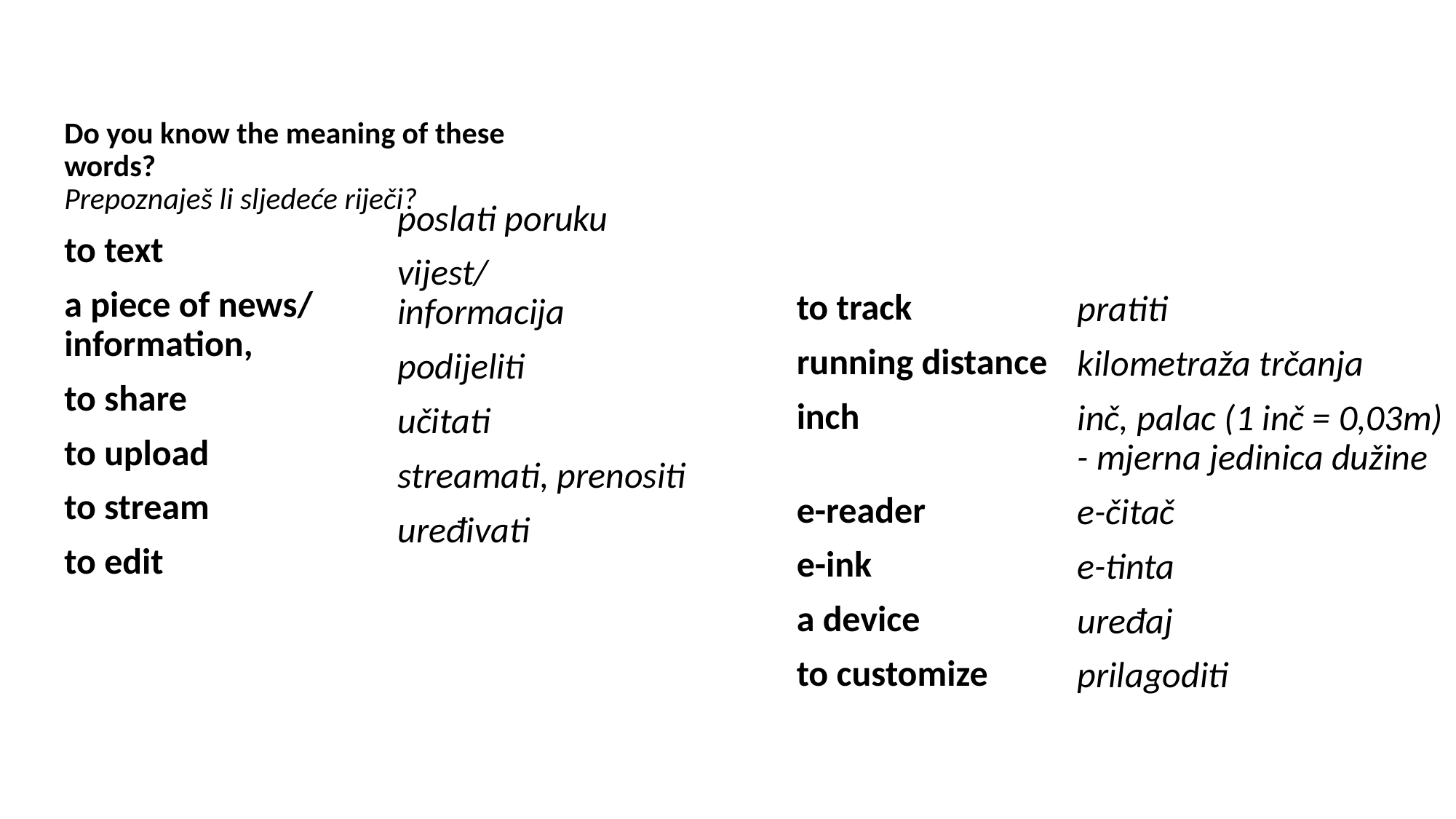

Do you know the meaning of these words?
Prepoznaješ li sljedeće riječi?
to text
a piece of news/
information,
to share
to upload
to stream
to edit
poslati poruku
vijest/
informacija
podijeliti
učitati
streamati, prenositi
uređivati
to track
running distance
inch
e-reader
e-ink
a device
to customize
pratiti
kilometraža trčanja
inč, palac (1 inč = 0,03m)
- mjerna jedinica dužine
e-čitač
e-tinta
uređaj
prilagoditi